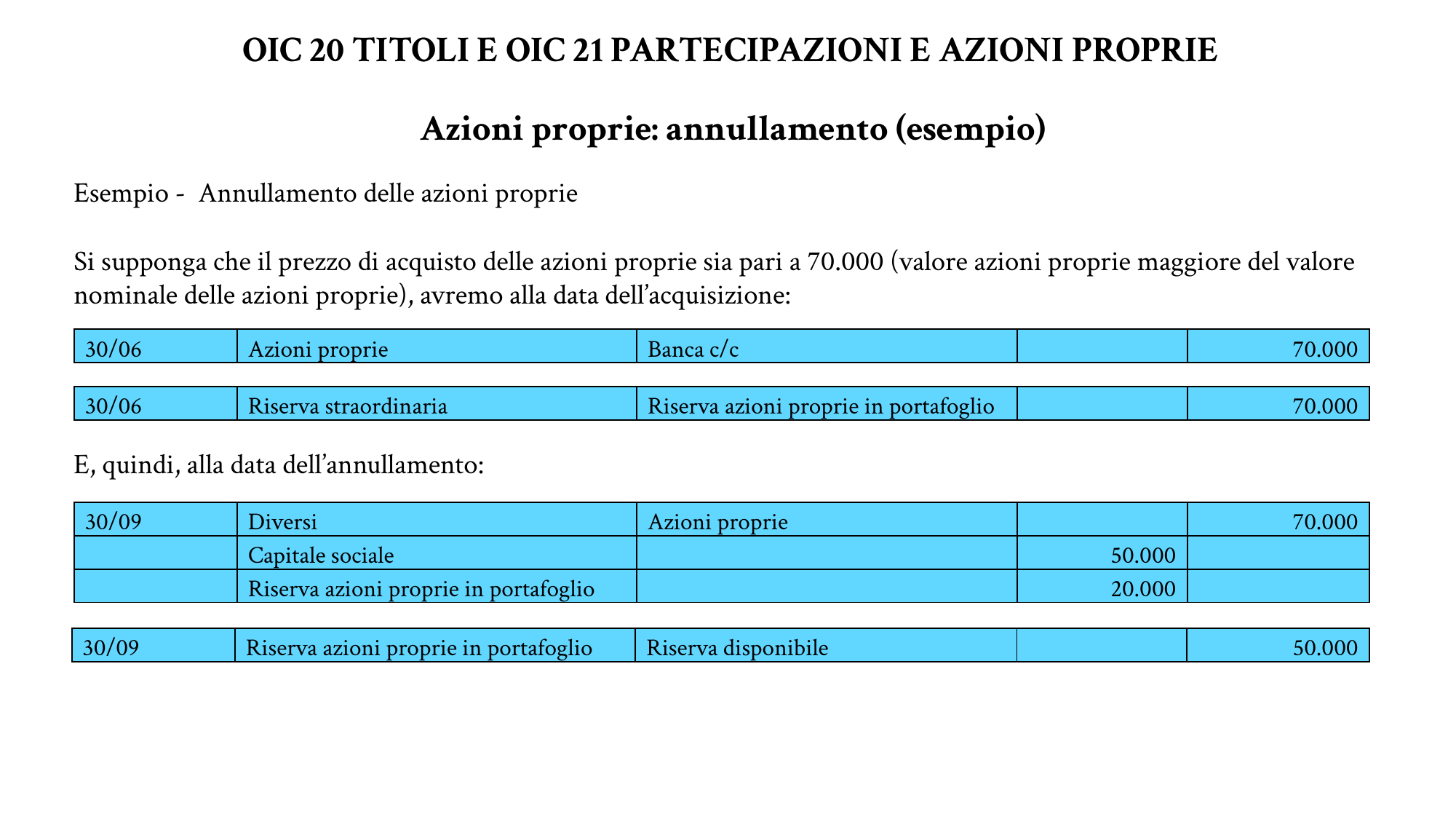

OIC 20 TITOLI E OIC 21 PARTECIPAZIONI E AZIONI PROPRIE
Azioni proprie: annullamento (esempio)
Esempio -  Annullamento delle azioni proprie

Si supponga che il prezzo di acquisto delle azioni proprie sia pari a 70.000 (valore azioni proprie maggiore del valore nominale delle azioni proprie), avremo alla data dell’acquisizione:

E, quindi, alla data dell’annullamento:
| 30/06 | Azioni proprie | Banca c/c |  | 70.000 |
| --- | --- | --- | --- | --- |
| 30/06 | Riserva straordinaria | Riserva azioni proprie in portafoglio |  | 70.000 |
| --- | --- | --- | --- | --- |
| 30/09 | Diversi | Azioni proprie |  | 70.000 |
| --- | --- | --- | --- | --- |
|  | Capitale sociale |  | 50.000 |  |
|  | Riserva azioni proprie in portafoglio |  | 20.000 |  |
| 30/09 | Riserva azioni proprie in portafoglio | Riserva disponibile |  | 50.000 |
| --- | --- | --- | --- | --- |